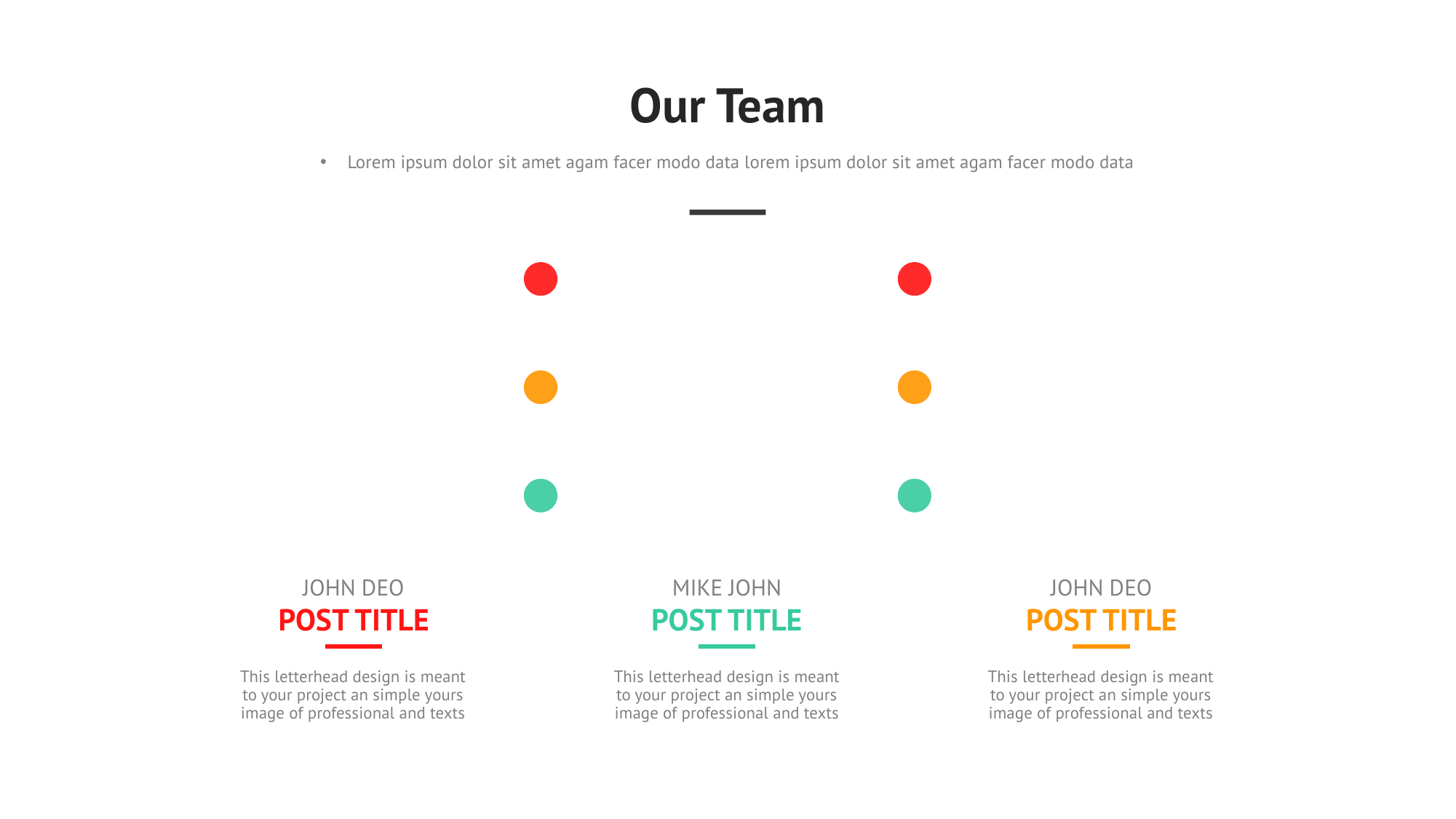

# Our Team
Lorem ipsum dolor sit amet agam facer modo data lorem ipsum dolor sit amet agam facer modo data

JOHN DEO
POST TITLE
This letterhead design is meant to your project an simple yours image of professional and texts
MIKE JOHN
POST TITLE
JOHN DEO
POST TITLE
This letterhead design is meant to your project an simple yours image of professional and texts
This letterhead design is meant to your project an simple yours image of professional and texts
www.website.com
6